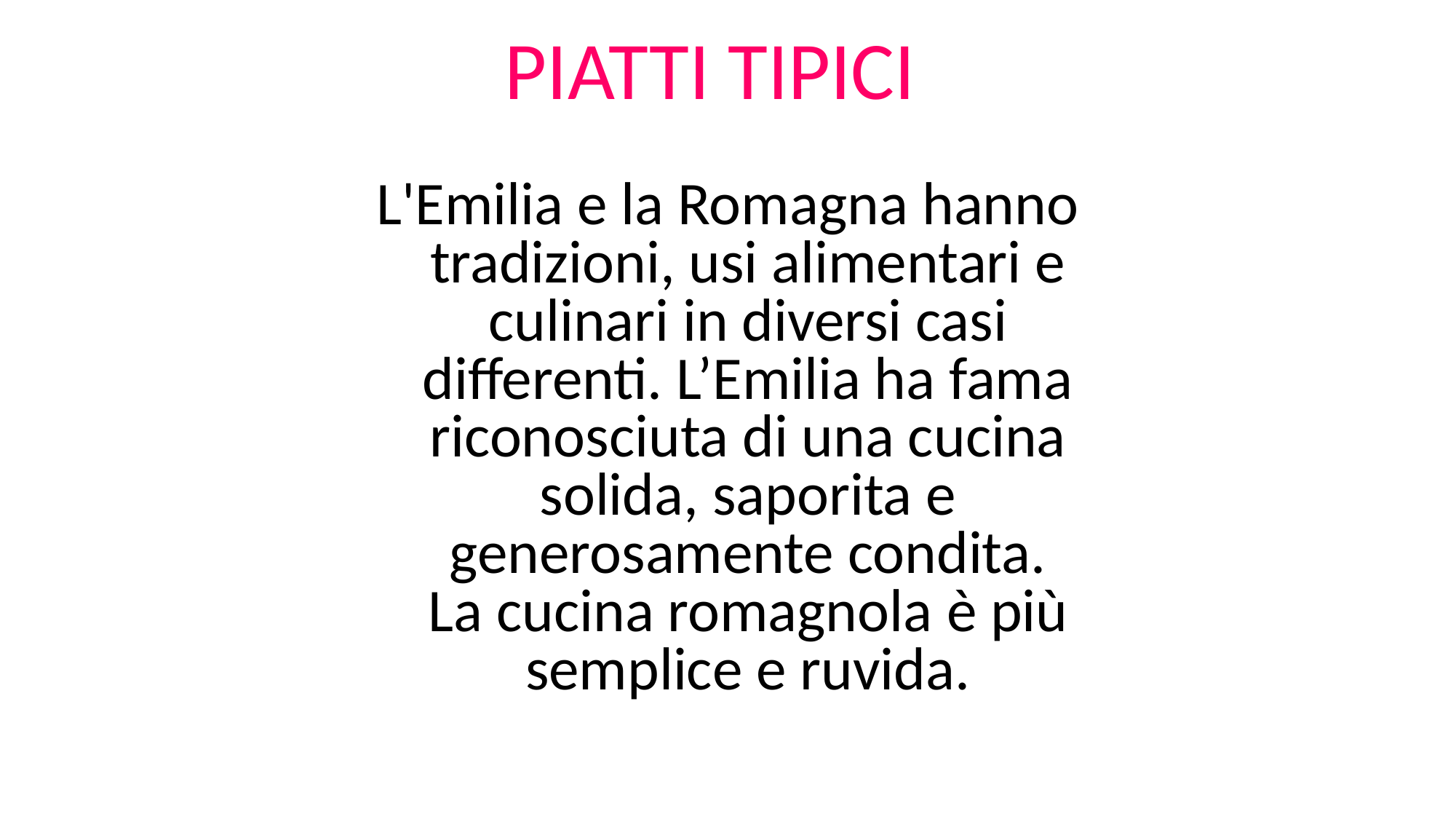

PIATTI TIPICI

L'Emilia e la Romagna hanno tradizioni, usi alimentari e culinari in diversi casi differenti. L’Emilia ha fama riconosciuta di una cucina solida, saporita e generosamente condita. La cucina romagnola è più semplice e ruvida.